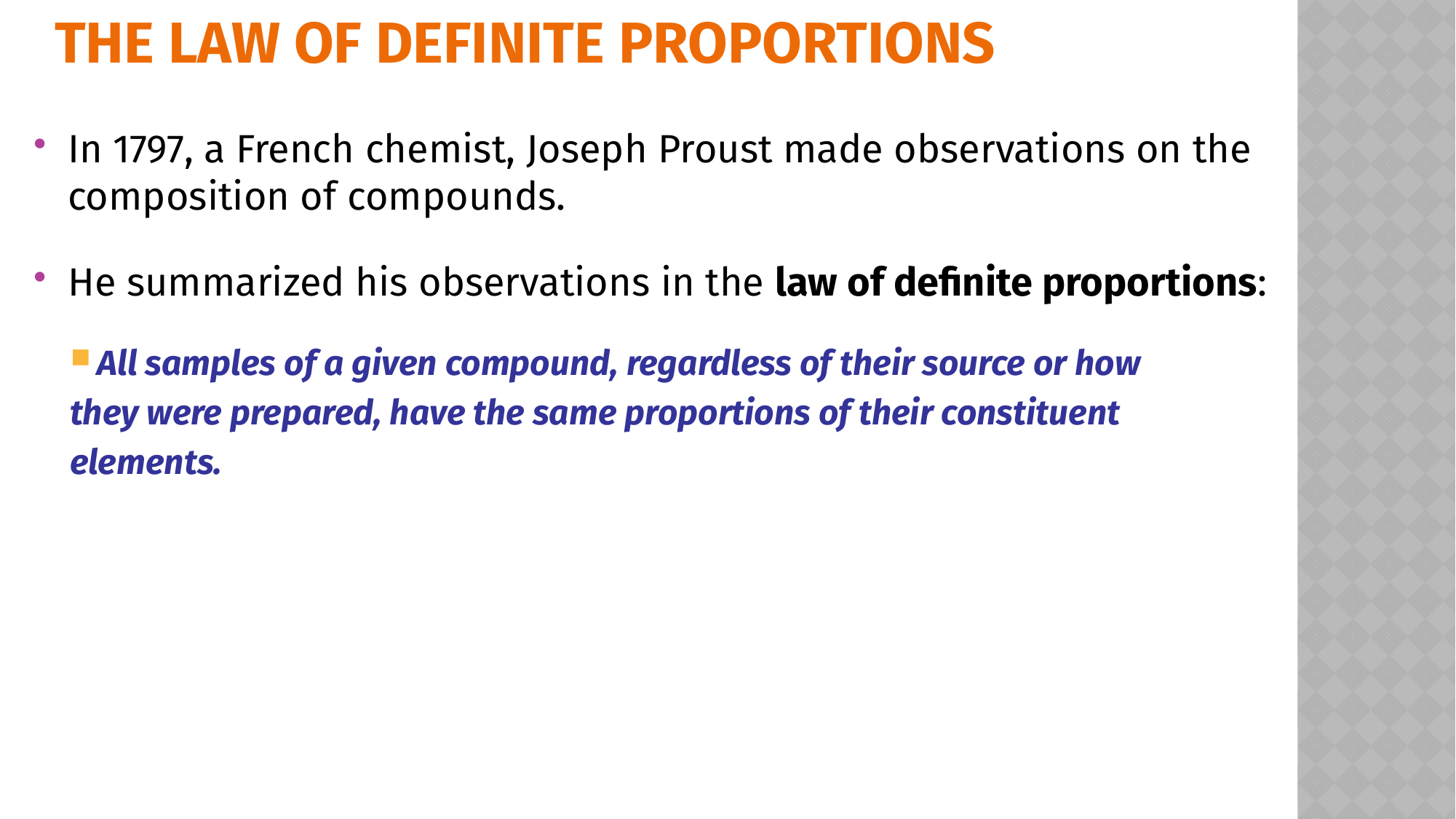

# The Law of Definite Proportions
In 1797, a French chemist, Joseph Proust made observations on the composition of compounds.

He summarized his observations in the law of definite proportions:

All samples of a given compound, regardless of their source or how
they were prepared, have the same proportions of their constituent
elements.